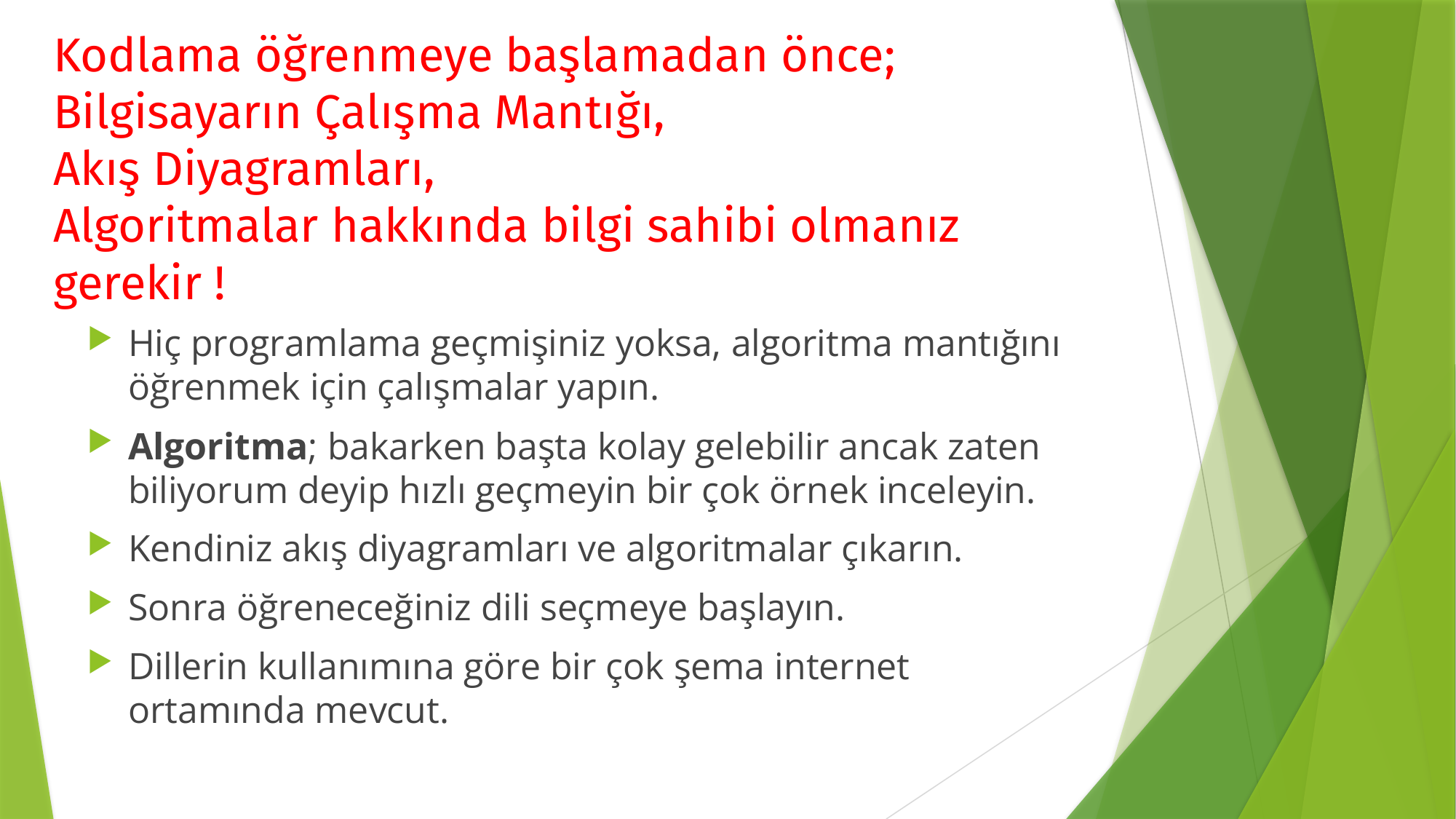

# Kodlama öğrenmeye başlamadan önce; Bilgisayarın Çalışma Mantığı, Akış Diyagramları, Algoritmalar hakkında bilgi sahibi olmanız gerekir !
Hiç programlama geçmişiniz yoksa, algoritma mantığını öğrenmek için çalışmalar yapın.
Algoritma; bakarken başta kolay gelebilir ancak zaten biliyorum deyip hızlı geçmeyin bir çok örnek inceleyin.
Kendiniz akış diyagramları ve algoritmalar çıkarın.
Sonra öğreneceğiniz dili seçmeye başlayın.
Dillerin kullanımına göre bir çok şema internet ortamında mevcut.